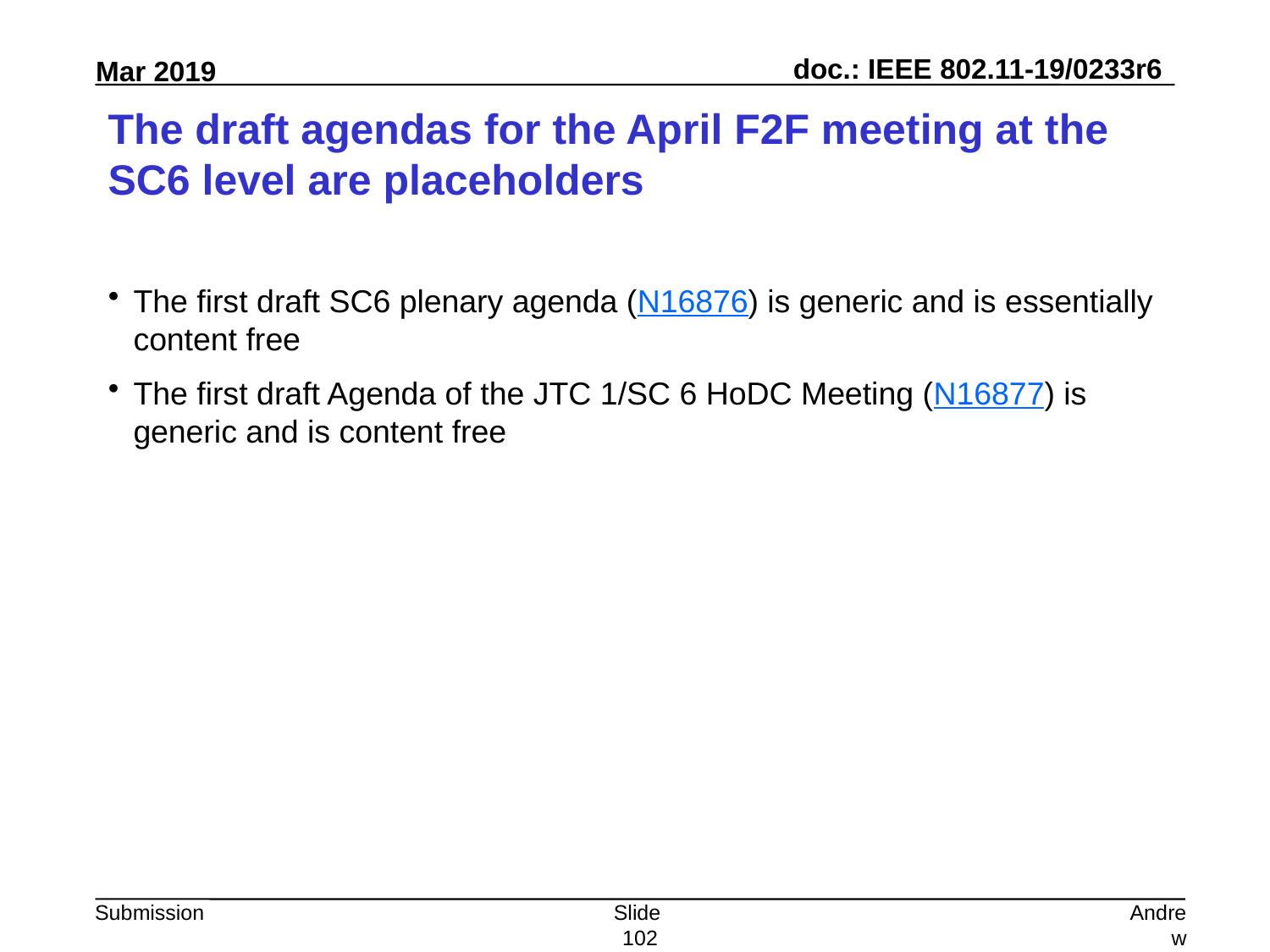

# The draft agendas for the April F2F meeting at the SC6 level are placeholders
The first draft SC6 plenary agenda (N16876) is generic and is essentially content free
The first draft Agenda of the JTC 1/SC 6 HoDC Meeting (N16877) is generic and is content free

Slide 102
Andrew Myles, Cisco